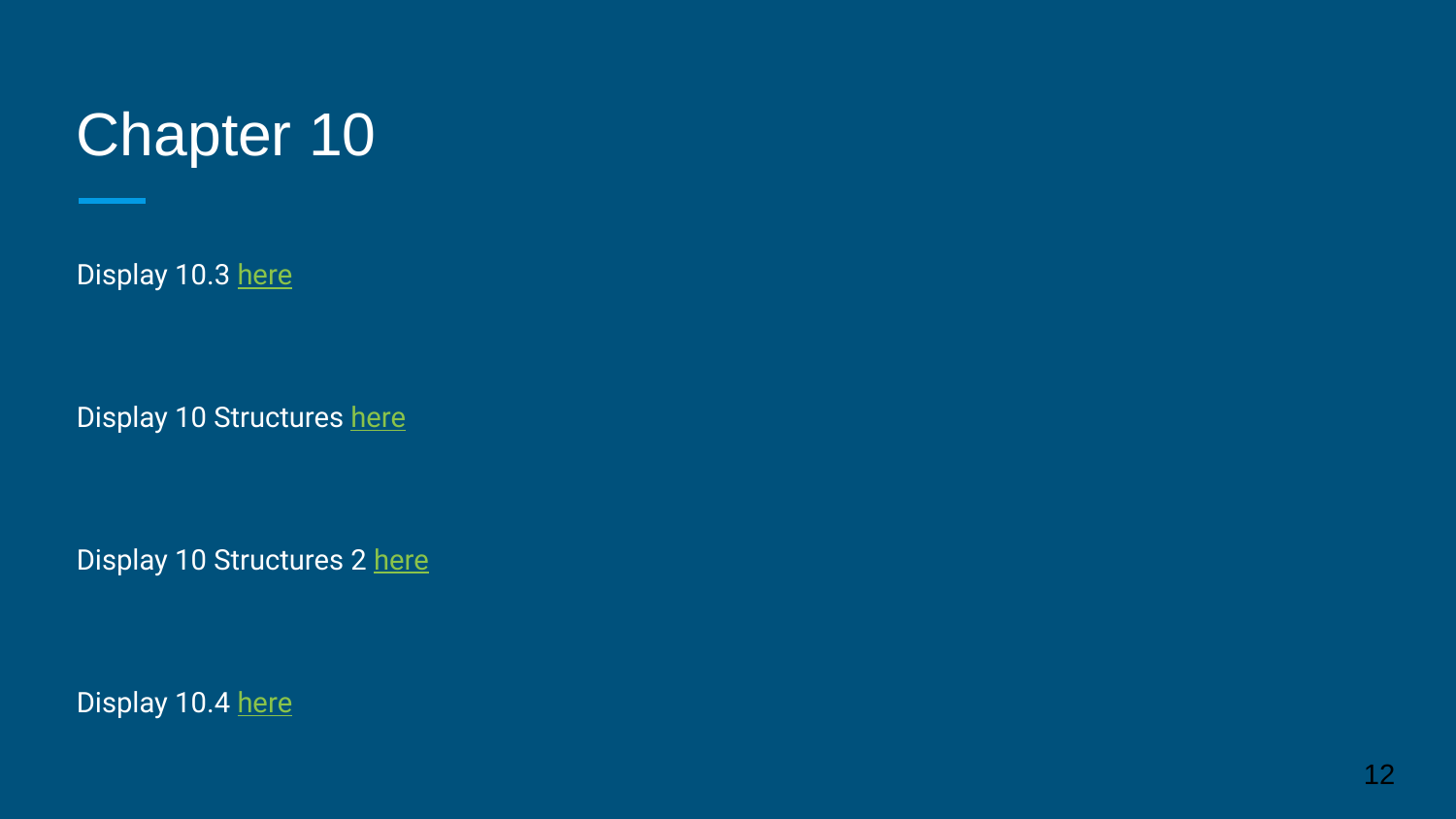

# Chapter 10
Display 10.3 here

Display 10 Structures here

Display 10 Structures 2 here

Display 10.4 here
12